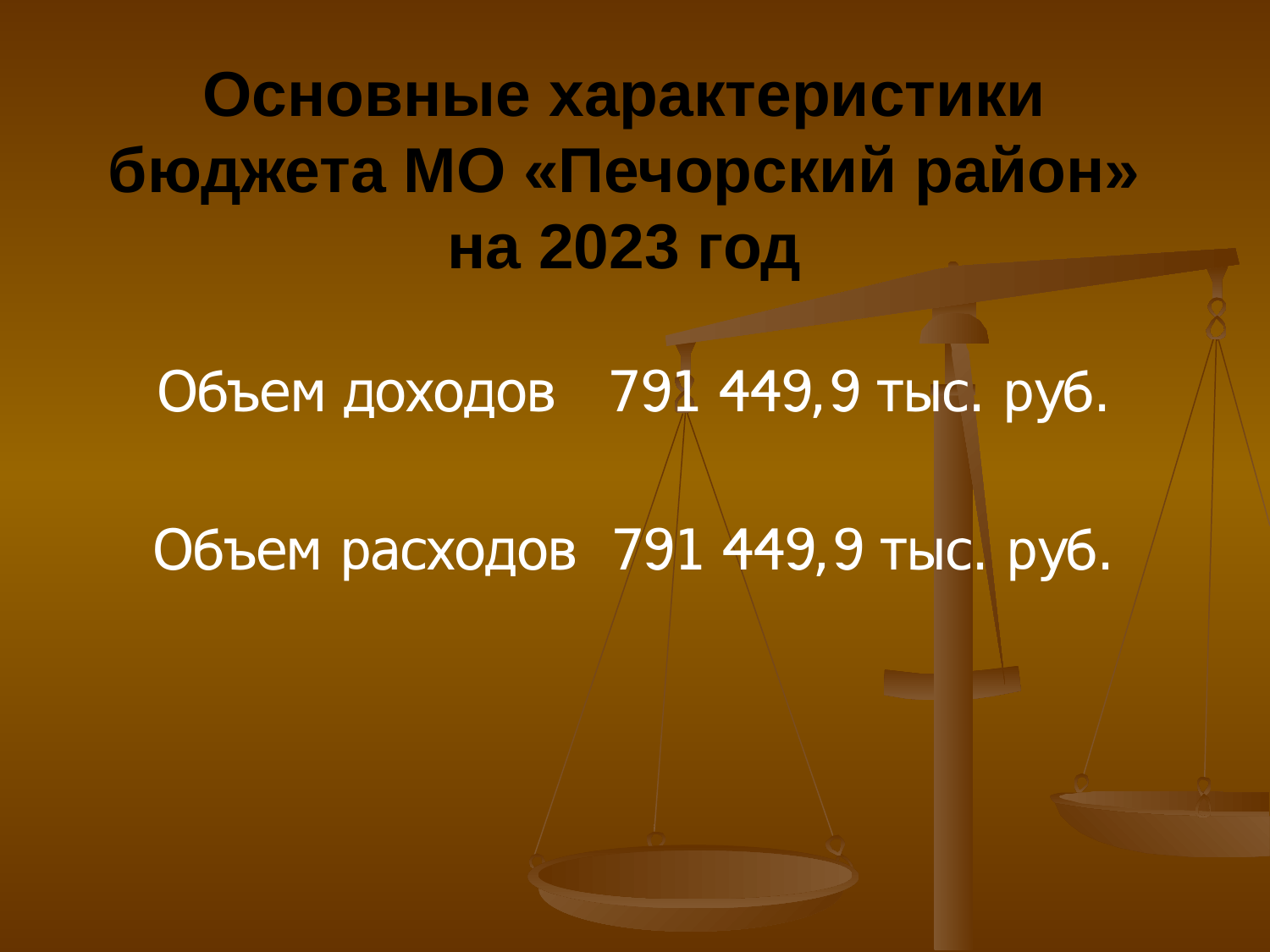

# Основные характеристики бюджета МО «Печорский район» на 2023 год
Объем доходов   791 449,9 тыс. руб.

Объем расходов  791 449,9 тыс. руб.